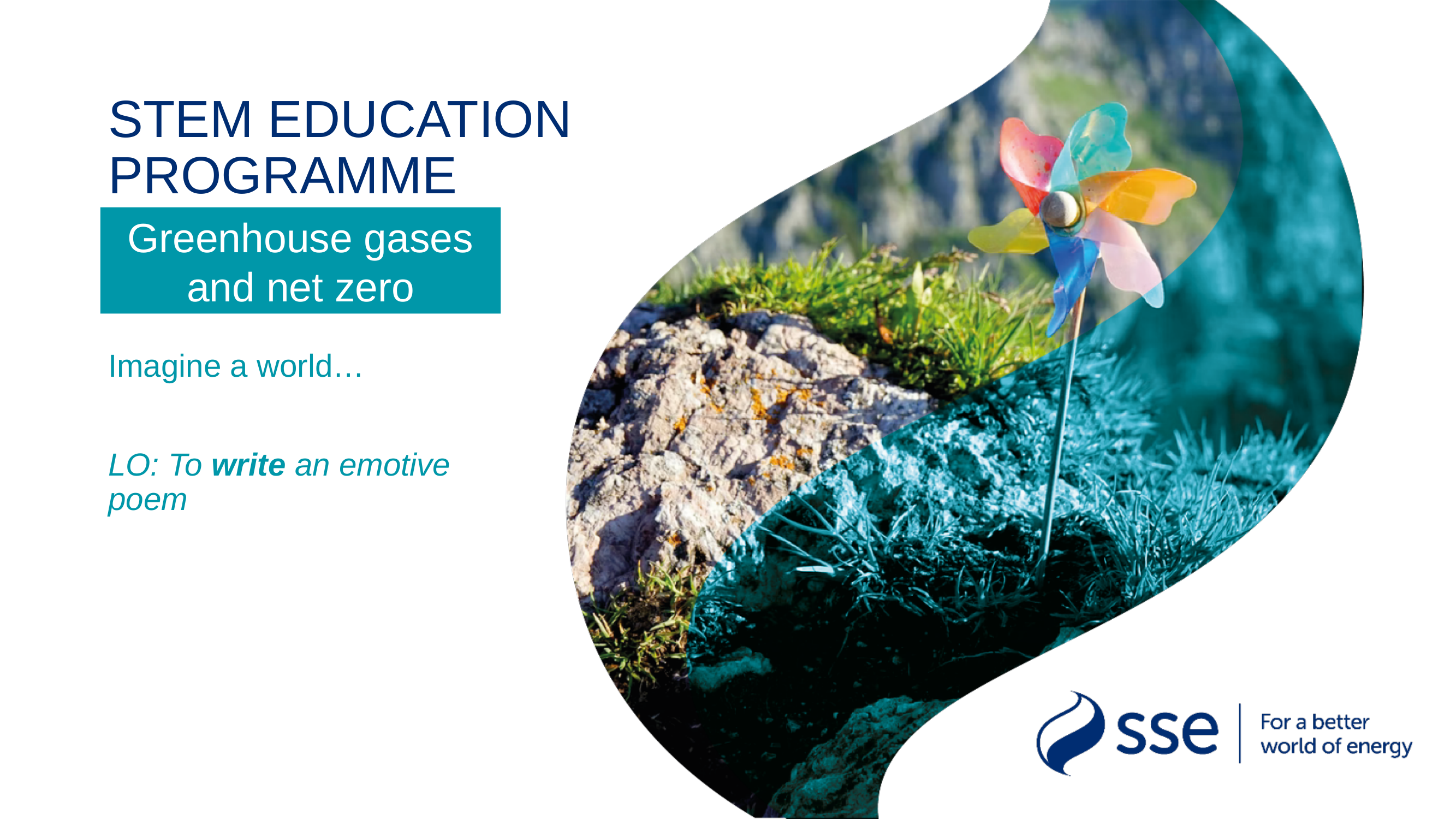

STEM EDUCATION PROGRAMME

Greenhouse gases and net zero
Imagine a world…

LO: To write an emotive poem